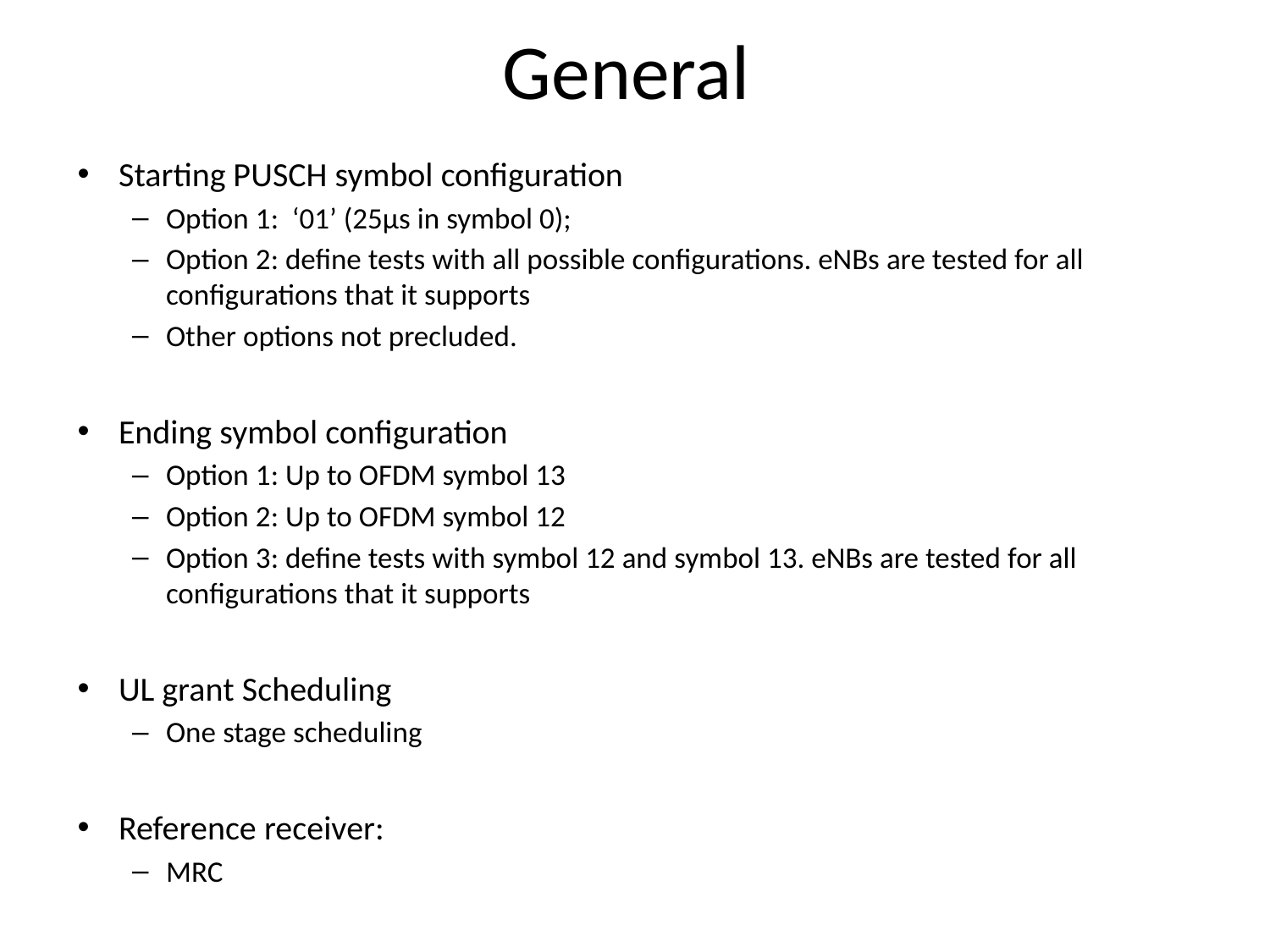

# General
Starting PUSCH symbol configuration
Option 1:  ‘01’ (25µs in symbol 0);
Option 2: define tests with all possible configurations. eNBs are tested for all configurations that it supports
Other options not precluded.

Ending symbol configuration
Option 1: Up to OFDM symbol 13
Option 2: Up to OFDM symbol 12
Option 3: define tests with symbol 12 and symbol 13. eNBs are tested for all configurations that it supports

UL grant Scheduling
One stage scheduling

Reference receiver:
MRC